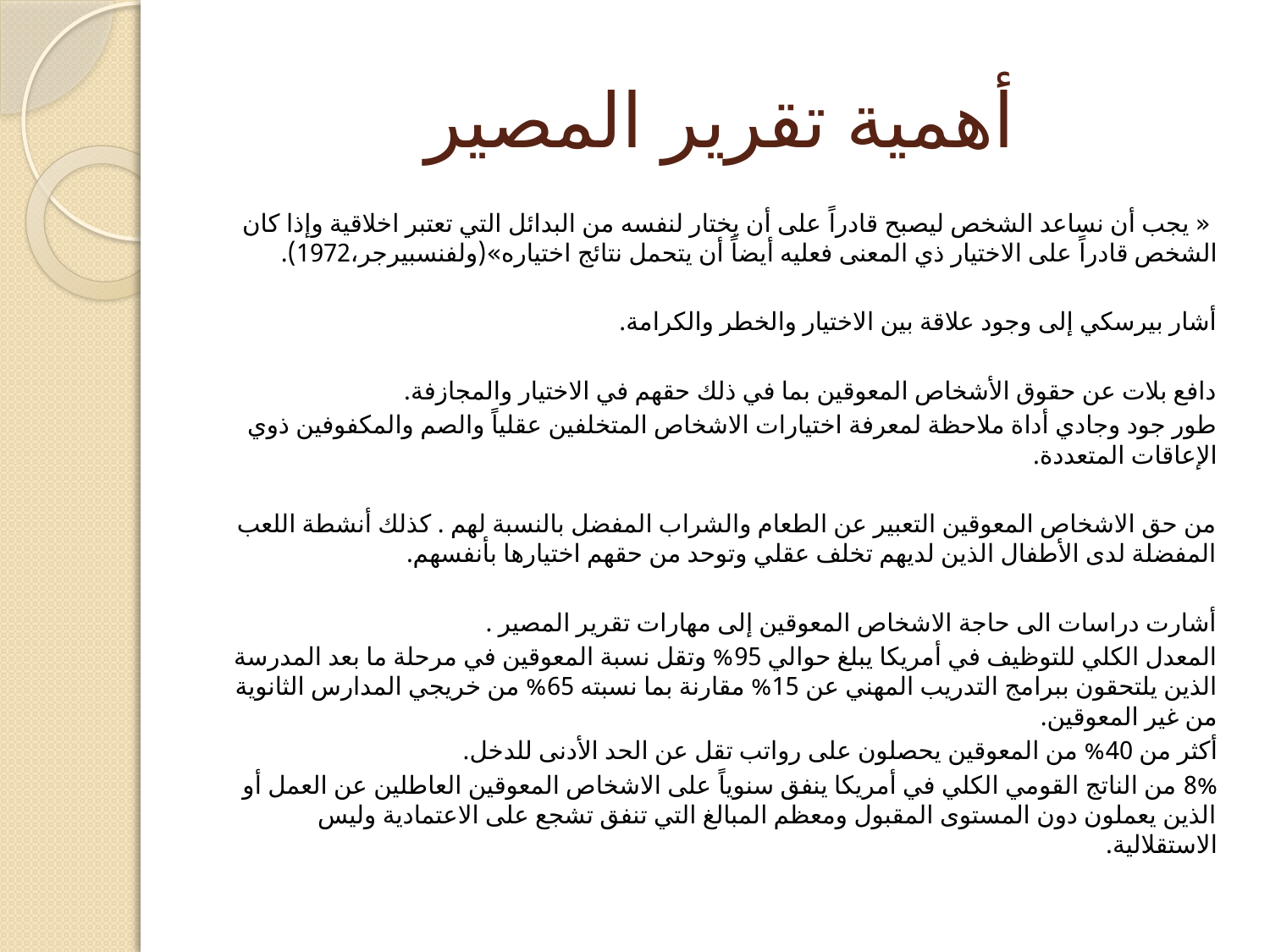

# أهمية تقرير المصير
 « يجب أن نساعد الشخص ليصبح قادراً على أن يختار لنفسه من البدائل التي تعتبر اخلاقية وإذا كان الشخص قادراً على الاختيار ذي المعنى فعليه أيضاً أن يتحمل نتائج اختياره»(ولفنسبيرجر،1972).

أشار بيرسكي إلى وجود علاقة بين الاختيار والخطر والكرامة.

دافع بلات عن حقوق الأشخاص المعوقين بما في ذلك حقهم في الاختيار والمجازفة.
طور جود وجادي أداة ملاحظة لمعرفة اختيارات الاشخاص المتخلفين عقلياً والصم والمكفوفين ذوي الإعاقات المتعددة.

من حق الاشخاص المعوقين التعبير عن الطعام والشراب المفضل بالنسبة لهم . كذلك أنشطة اللعب المفضلة لدى الأطفال الذين لديهم تخلف عقلي وتوحد من حقهم اختيارها بأنفسهم.

أشارت دراسات الى حاجة الاشخاص المعوقين إلى مهارات تقرير المصير .
المعدل الكلي للتوظيف في أمريكا يبلغ حوالي 95% وتقل نسبة المعوقين في مرحلة ما بعد المدرسة الذين يلتحقون ببرامج التدريب المهني عن 15% مقارنة بما نسبته 65% من خريجي المدارس الثانوية من غير المعوقين.
أكثر من 40% من المعوقين يحصلون على رواتب تقل عن الحد الأدنى للدخل.
8% من الناتج القومي الكلي في أمريكا ينفق سنوياً على الاشخاص المعوقين العاطلين عن العمل أو الذين يعملون دون المستوى المقبول ومعظم المبالغ التي تنفق تشجع على الاعتمادية وليس الاستقلالية.